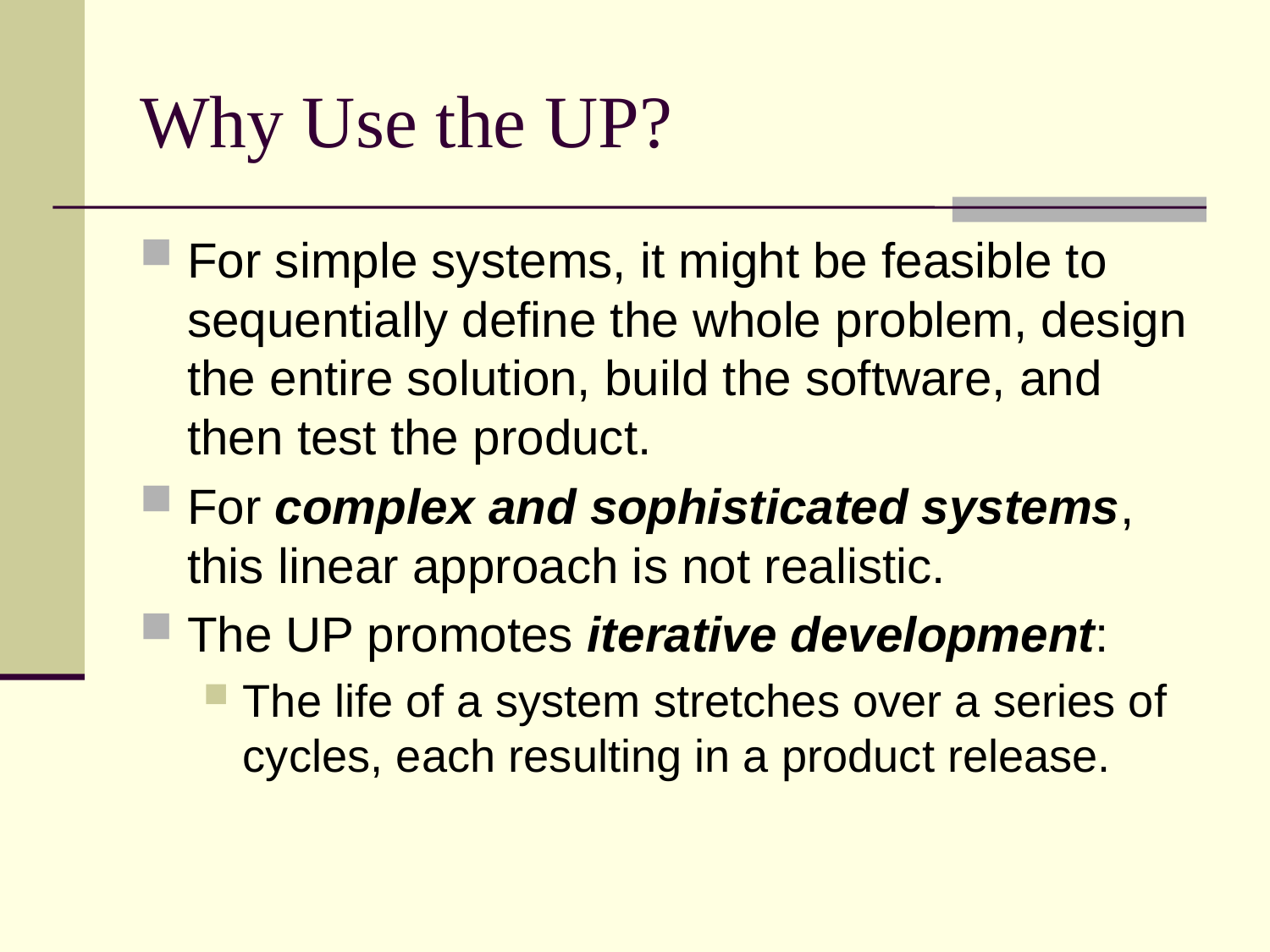

# Why Use the UP?
For simple systems, it might be feasible to sequentially define the whole problem, design the entire solution, build the software, and then test the product.
For complex and sophisticated systems, this linear approach is not realistic.
The UP promotes iterative development:
The life of a system stretches over a series of cycles, each resulting in a product release.